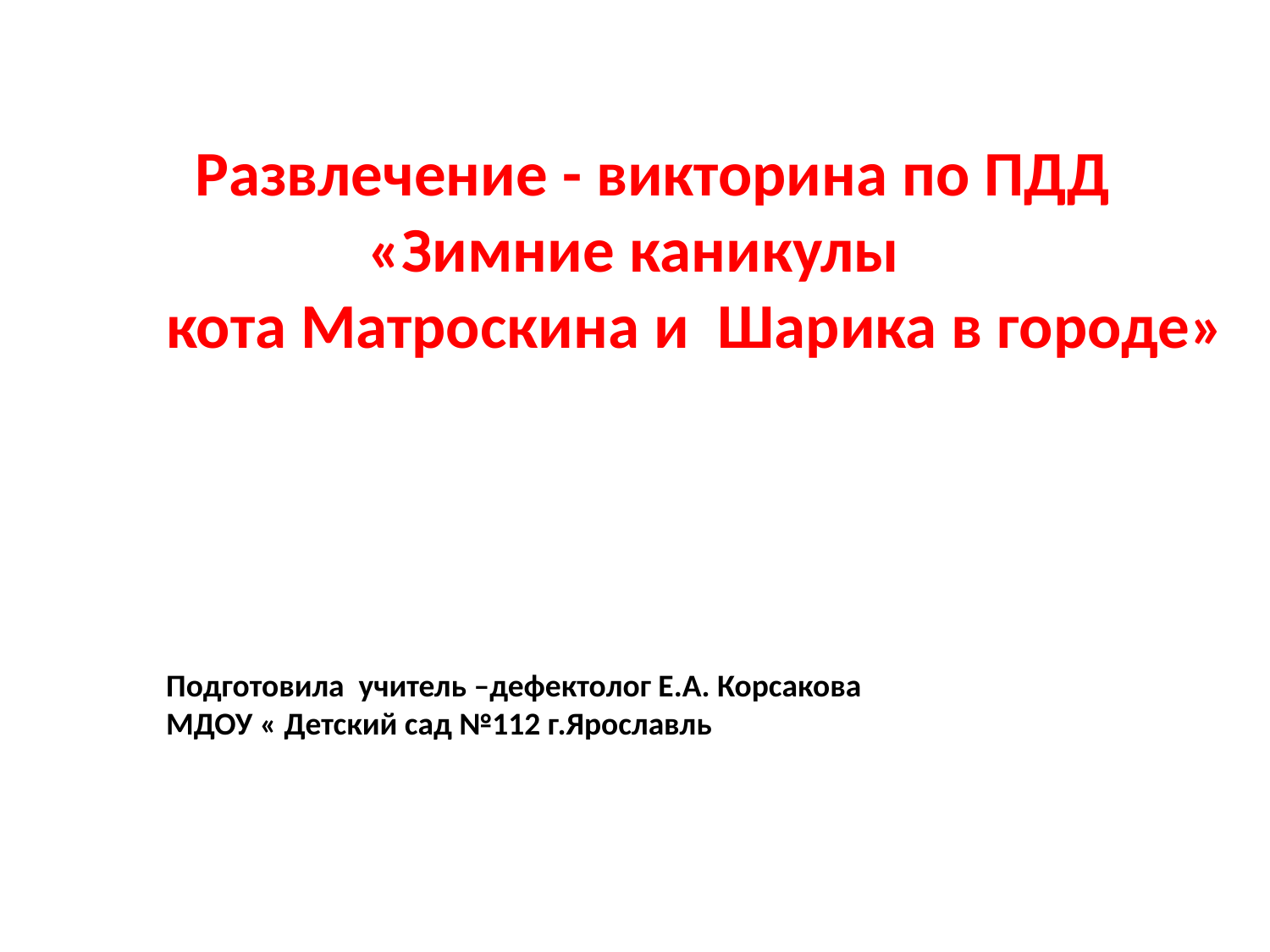

Развлечение - викторина по ПДД
              «Зимние каникулы
кота Матроскина и  Шарика в городе»

Подготовила  учитель –дефектолог Е.А. Корсакова
МДОУ « Детский сад №112 г.Ярославль